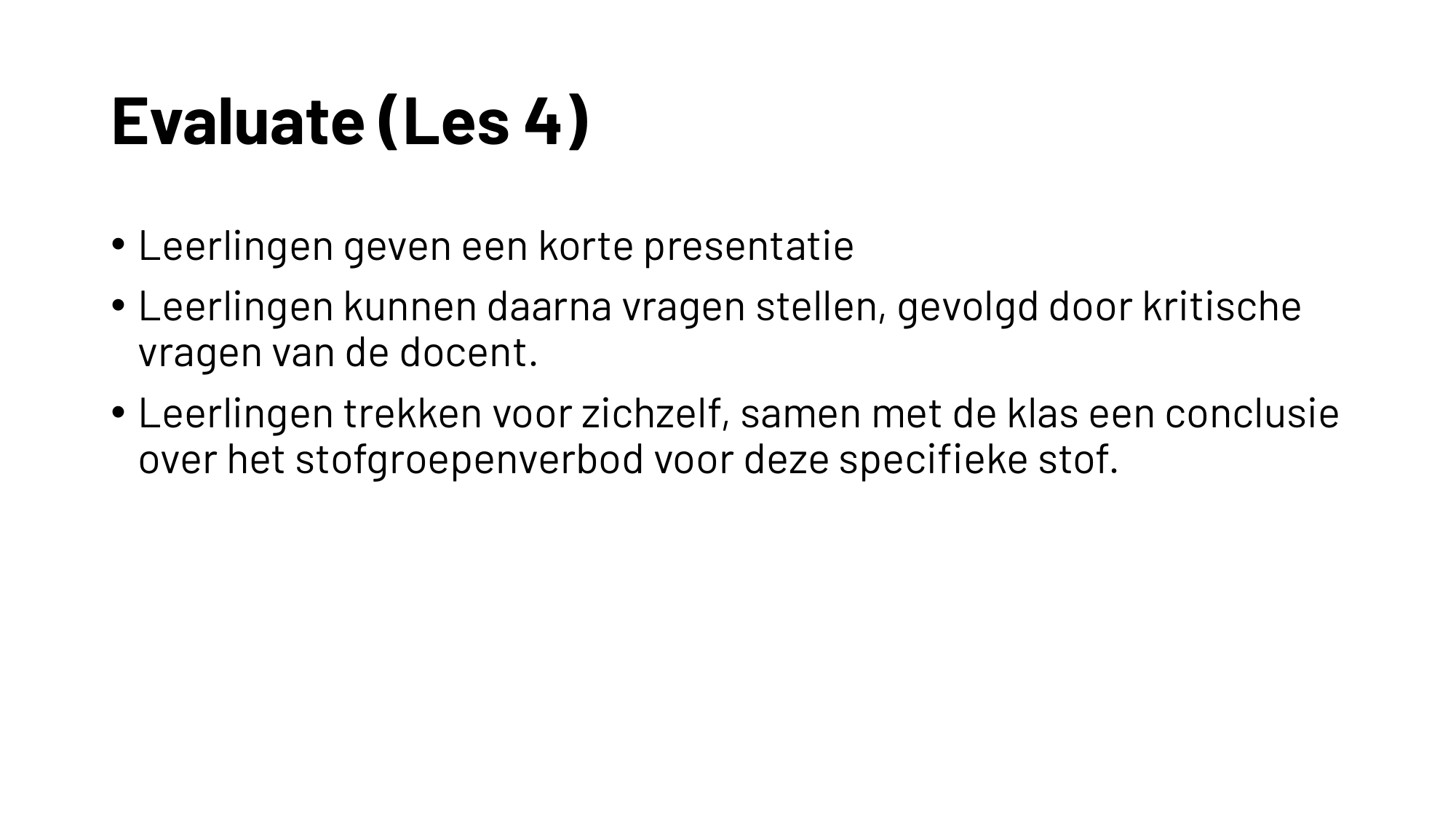

# Evaluate (Les 4)
Leerlingen geven een korte presentatie
Leerlingen kunnen daarna vragen stellen, gevolgd door kritische vragen van de docent.
Leerlingen trekken voor zichzelf, samen met de klas een conclusie over het stofgroepenverbod voor deze specifieke stof.